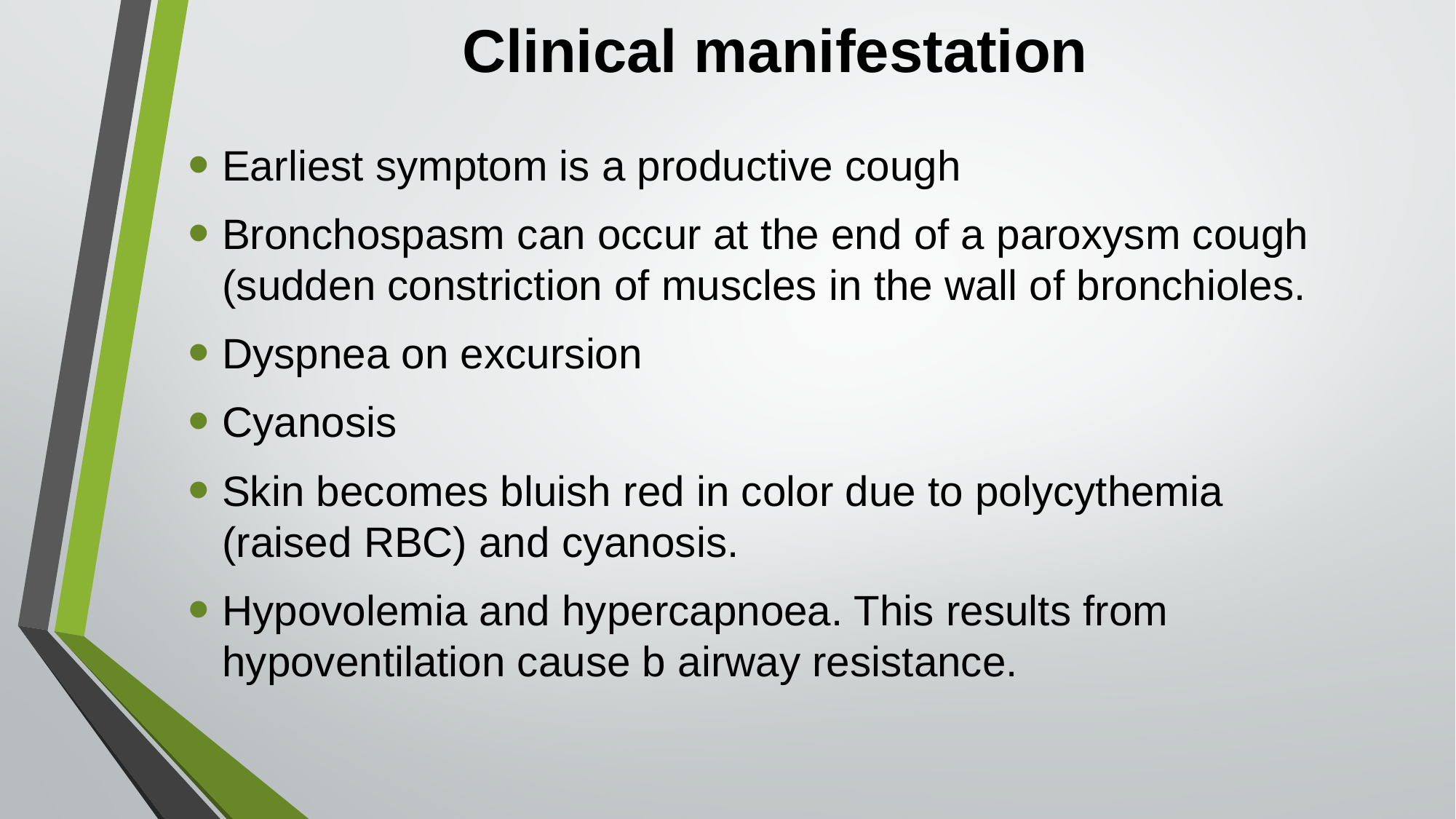

# Clinical manifestation
Earliest symptom is a productive cough
Bronchospasm can occur at the end of a paroxysm cough (sudden constriction of muscles in the wall of bronchioles.
Dyspnea on excursion
Cyanosis
Skin becomes bluish red in color due to polycythemia (raised RBC) and cyanosis.
Hypovolemia and hypercapnoea. This results from hypoventilation cause b airway resistance.